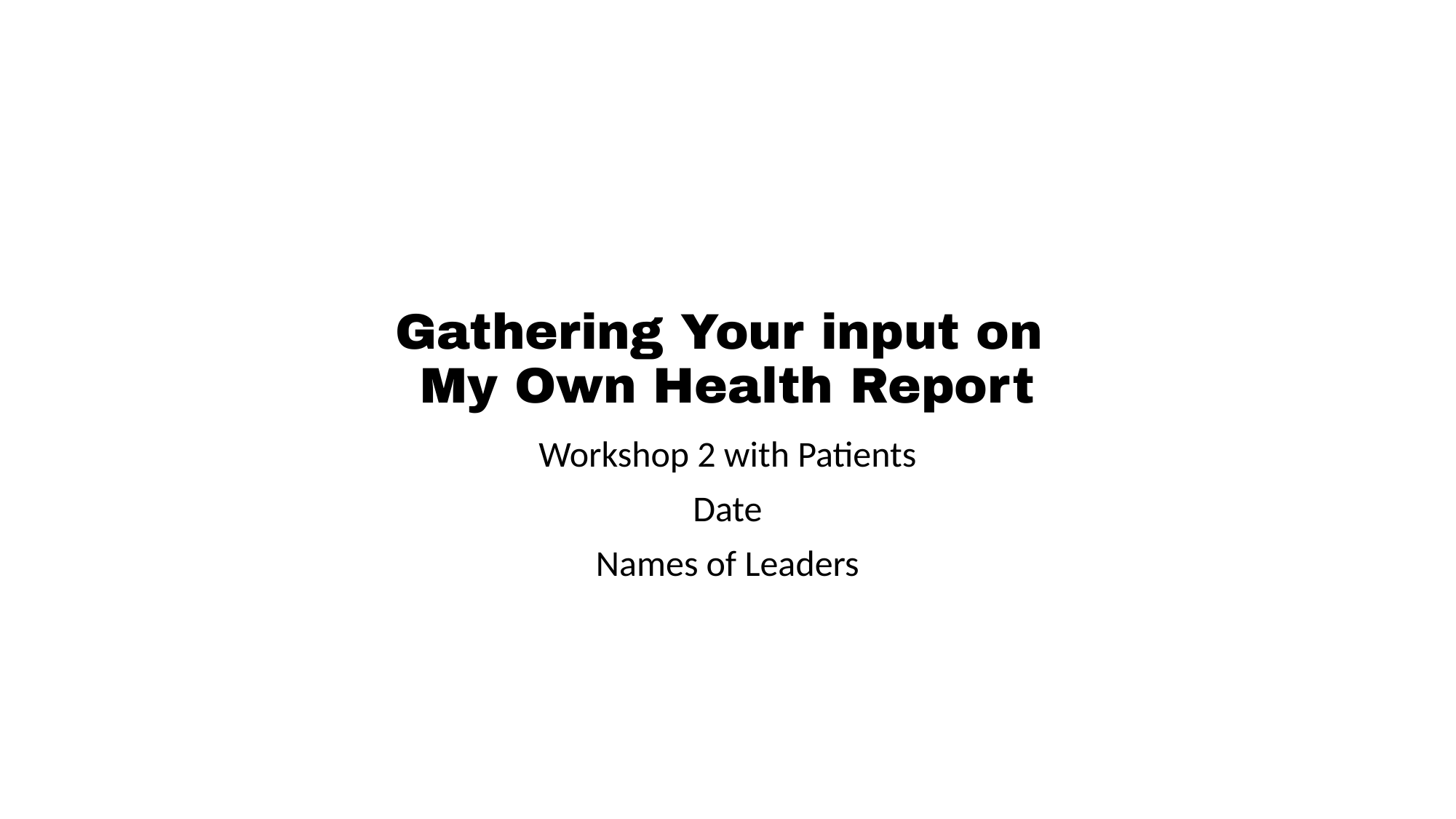

# Gathering Your input on My Own Health Report
Workshop 2 with Patients
Date
Names of Leaders